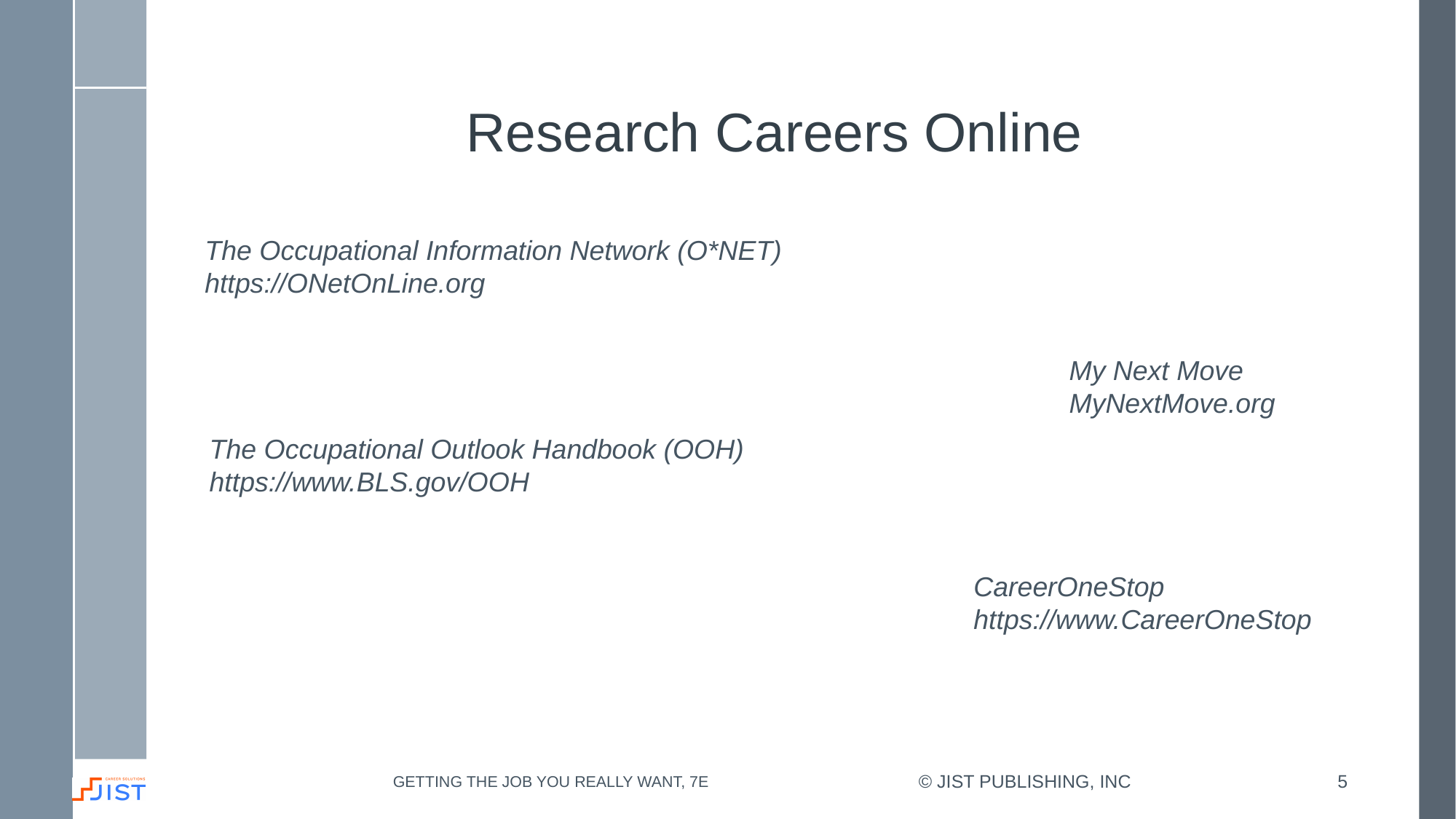

# Research Careers Online
The Occupational Information Network (O*NET)
https://ONetOnLine.org
My Next Move
MyNextMove.org
The Occupational Outlook Handbook (OOH)
https://www.BLS.gov/OOH
CareerOneStop
https://www.CareerOneStop
Getting the job you really want, 7e
© JIST Publishing, Inc
5